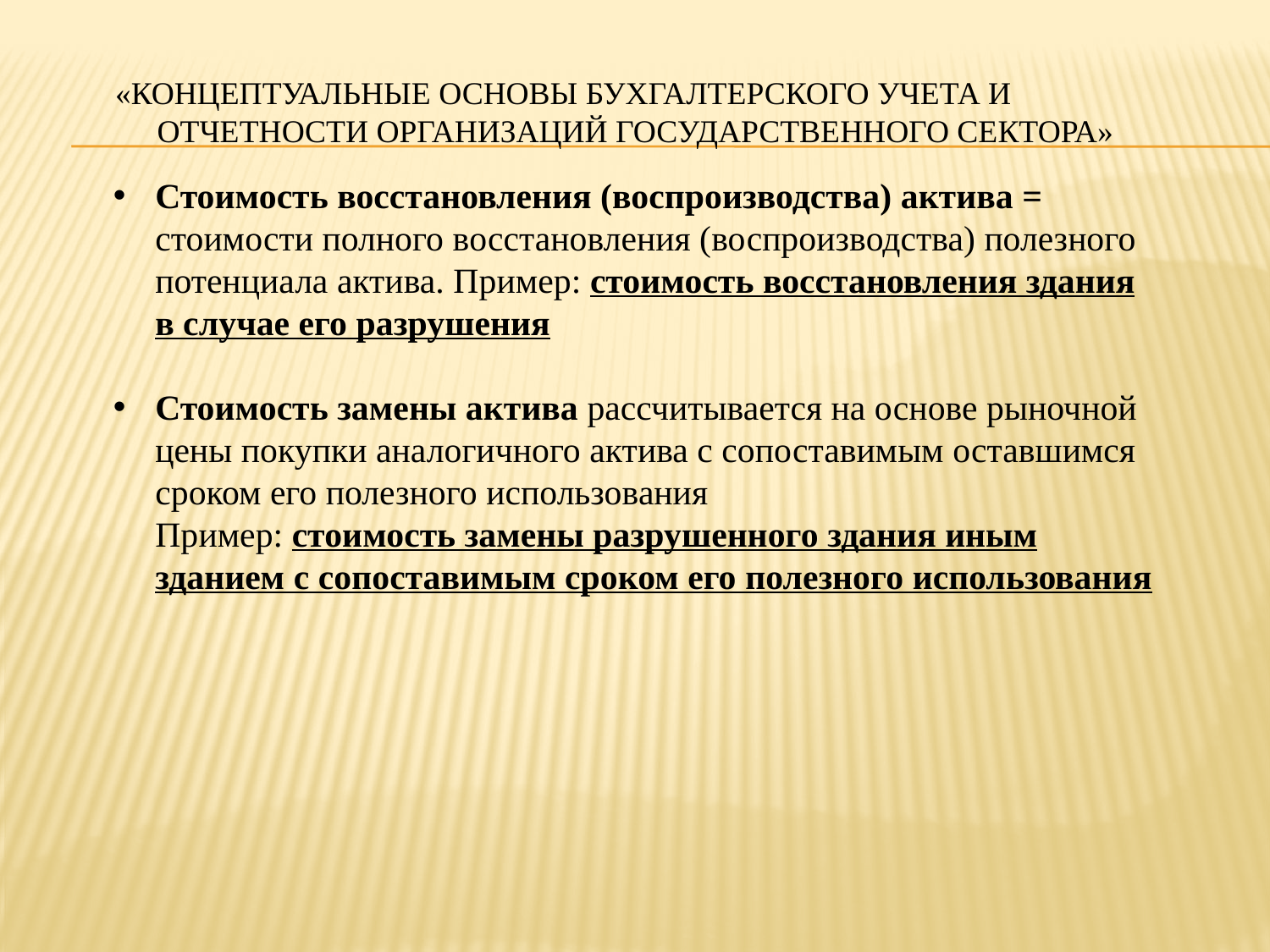

# «Концептуальные основы бухгалтерского учета и отчетности организаций государственного сектора»
Стоимость восстановления (воспроизводства) актива = стоимости полного восстановления (воспроизводства) полезного потенциала актива. Пример: стоимость восстановления здания в случае его разрушения

Стоимость замены актива рассчитывается на основе рыночной цены покупки аналогичного актива с сопоставимым оставшимся сроком его полезного использования
Пример: стоимость замены разрушенного здания иным зданием с сопоставимым сроком его полезного использования